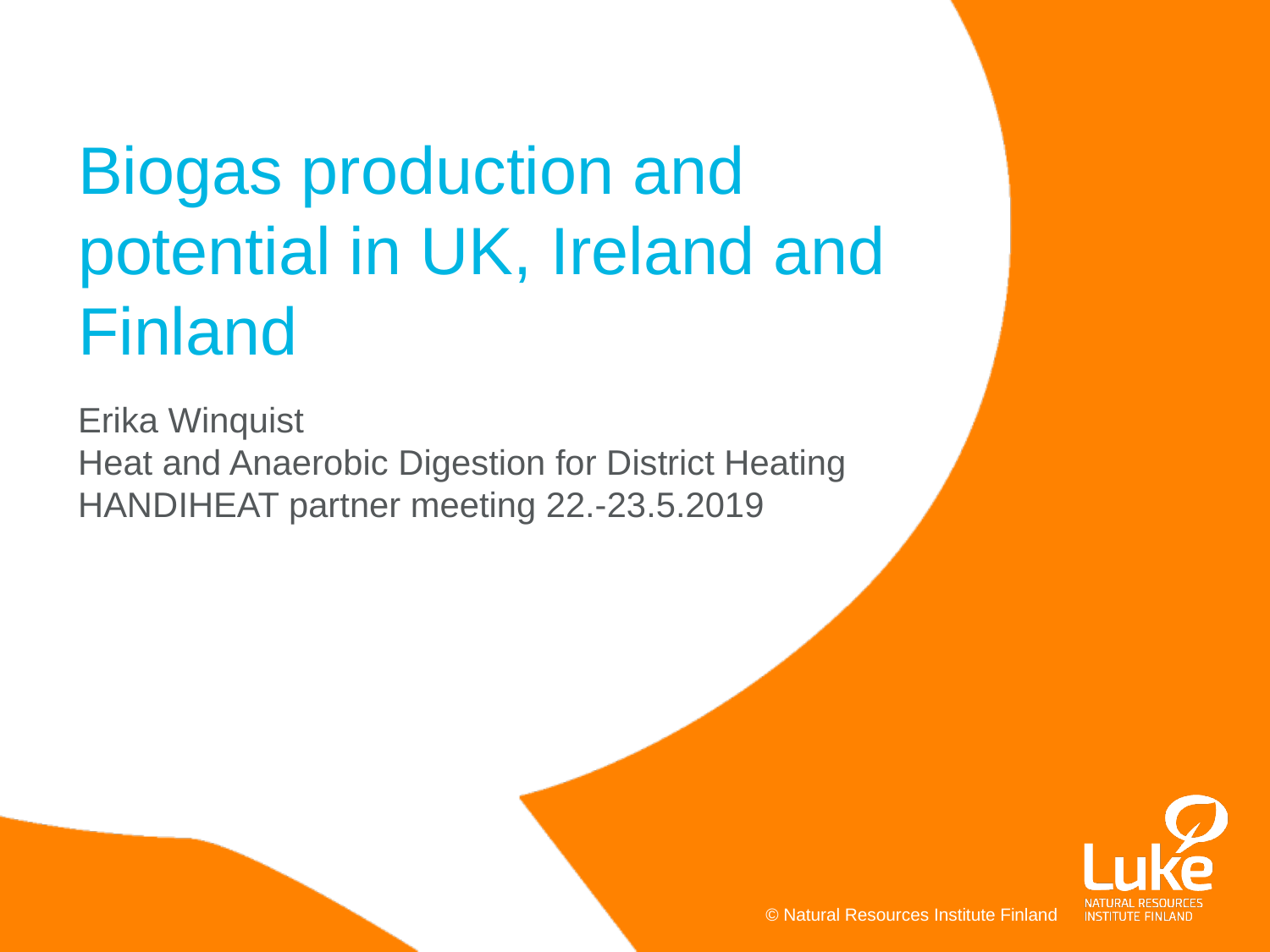

# Biogas production and potential in UK, Ireland and Finland
Erika Winquist
Heat and Anaerobic Digestion for District Heating
HANDIHEAT partner meeting 22.-23.5.2019